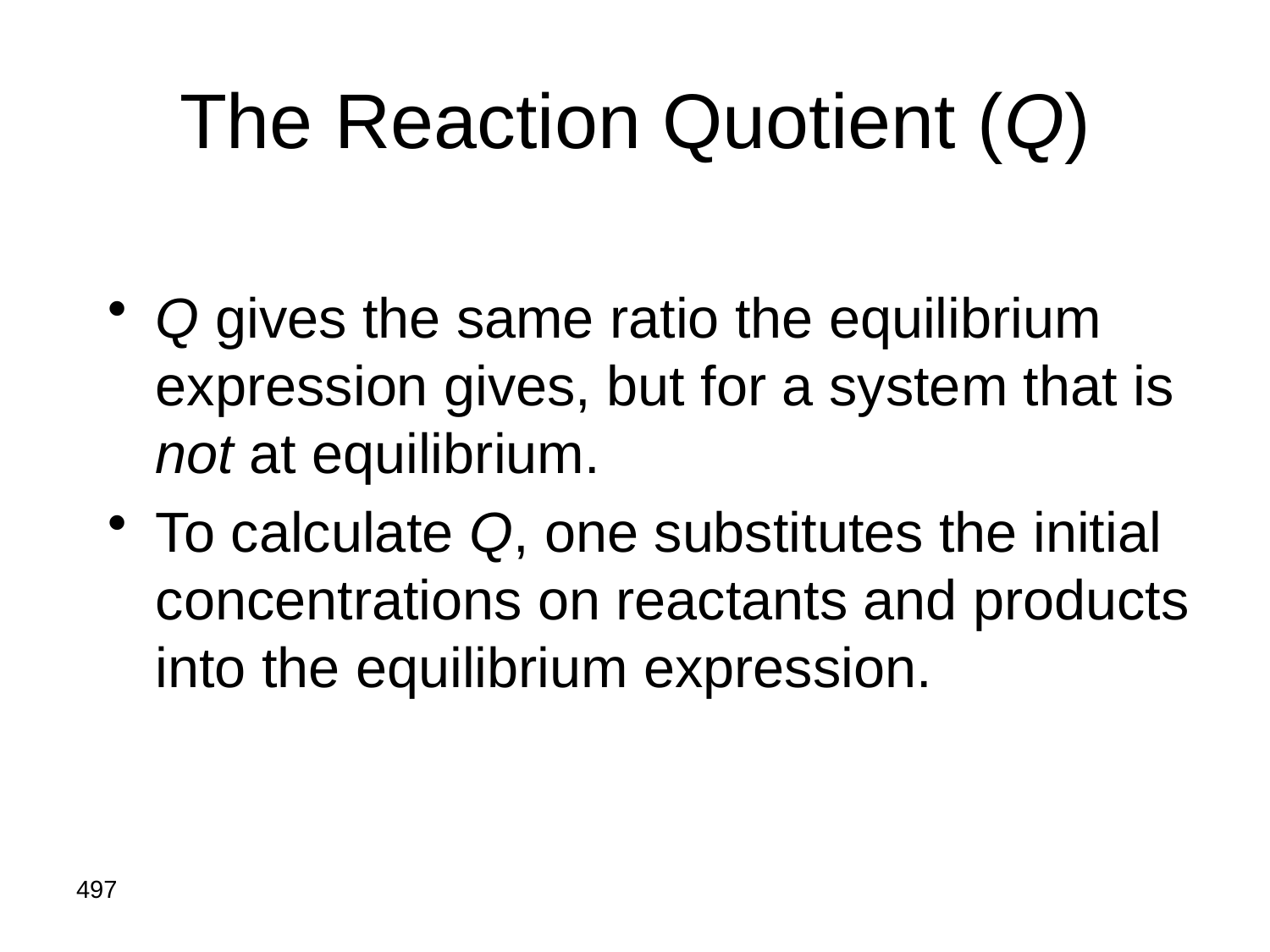

# The Reaction Quotient (Q)
Q gives the same ratio the equilibrium expression gives, but for a system that is not at equilibrium.
To calculate Q, one substitutes the initial concentrations on reactants and products into the equilibrium expression.
497